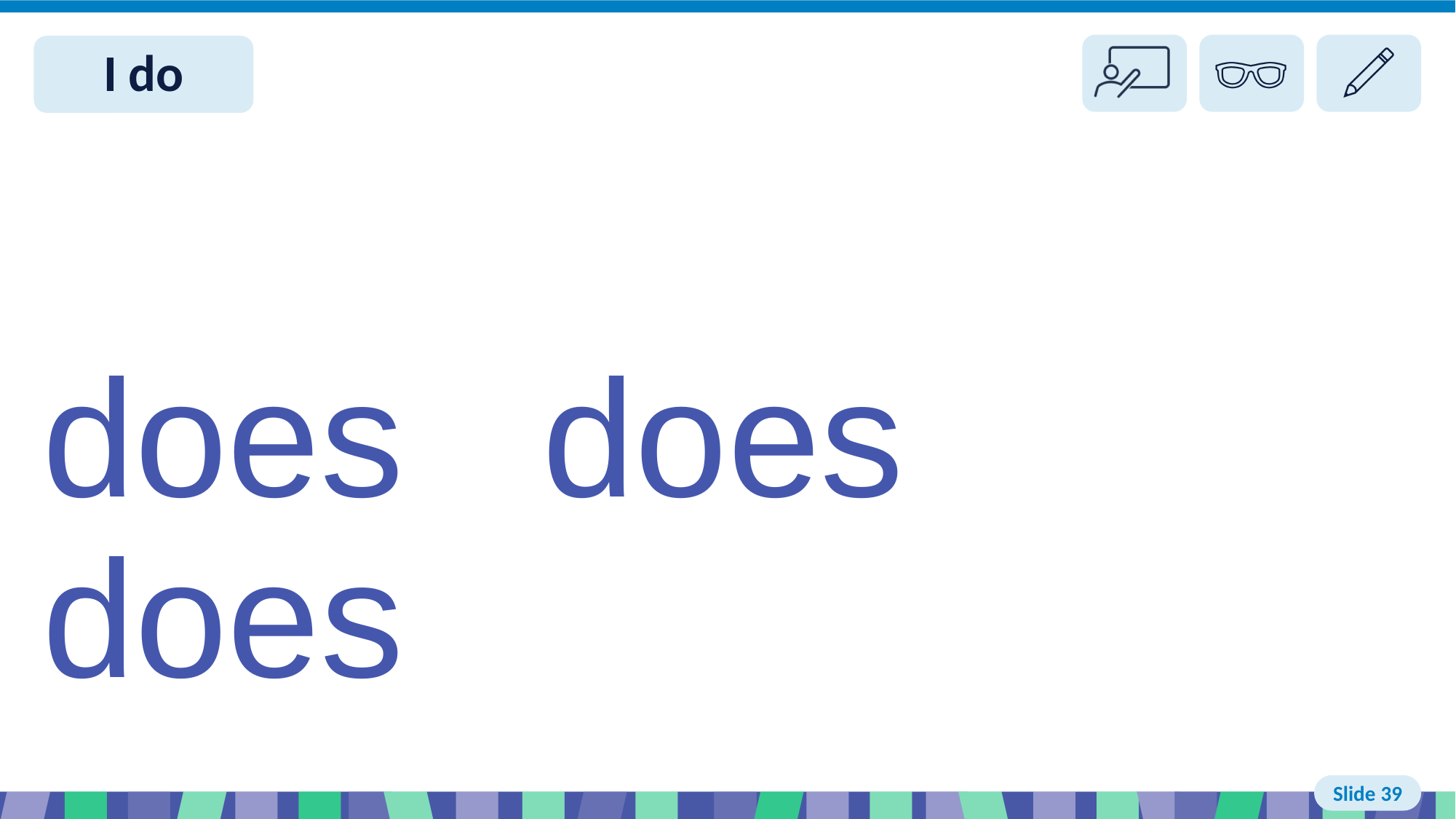

# Slide 39 I do
does   does   does